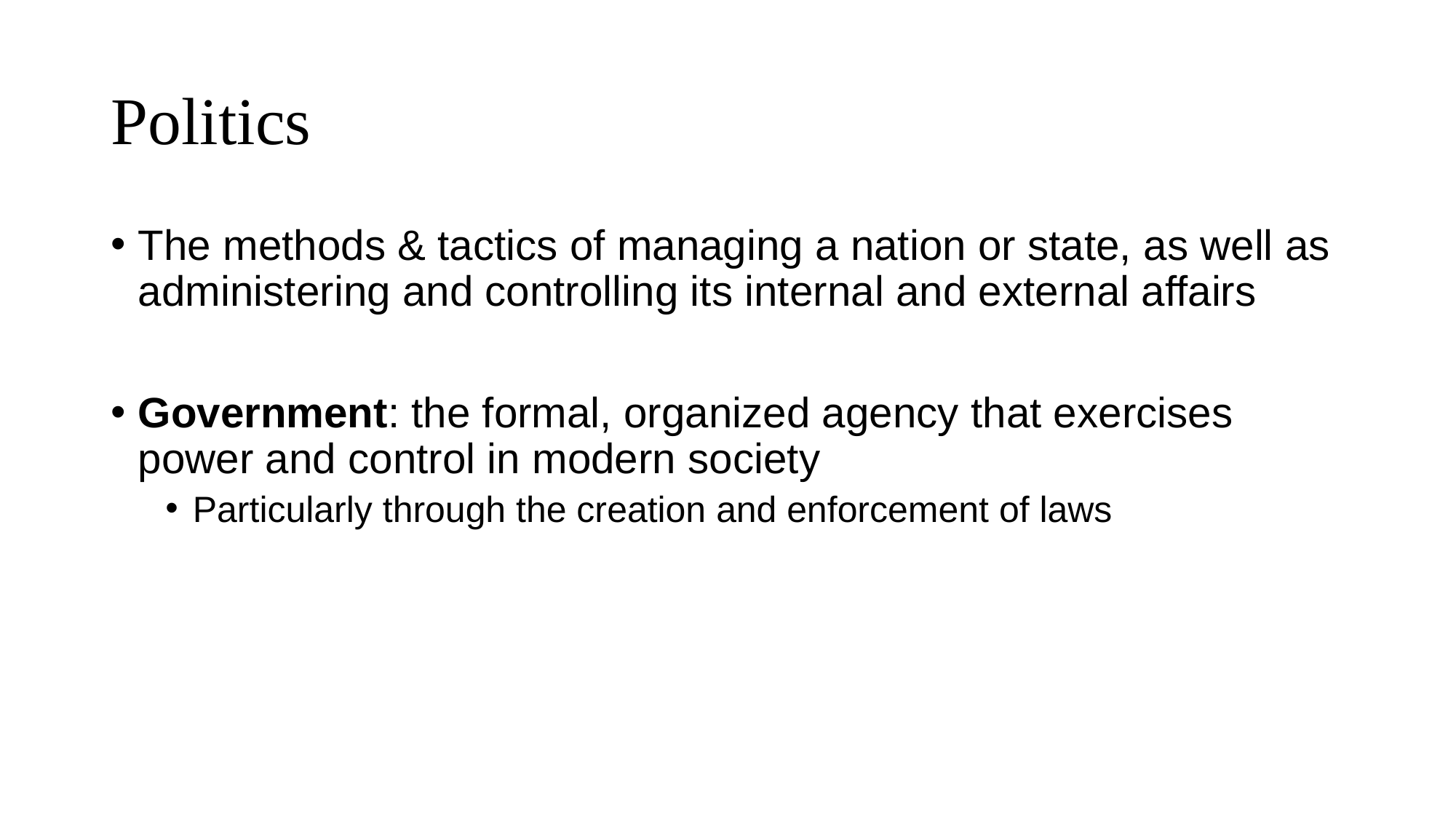

# Politics
The methods & tactics of managing a nation or state, as well as administering and controlling its internal and external affairs

Government: the formal, organized agency that exercises power and control in modern society
Particularly through the creation and enforcement of laws